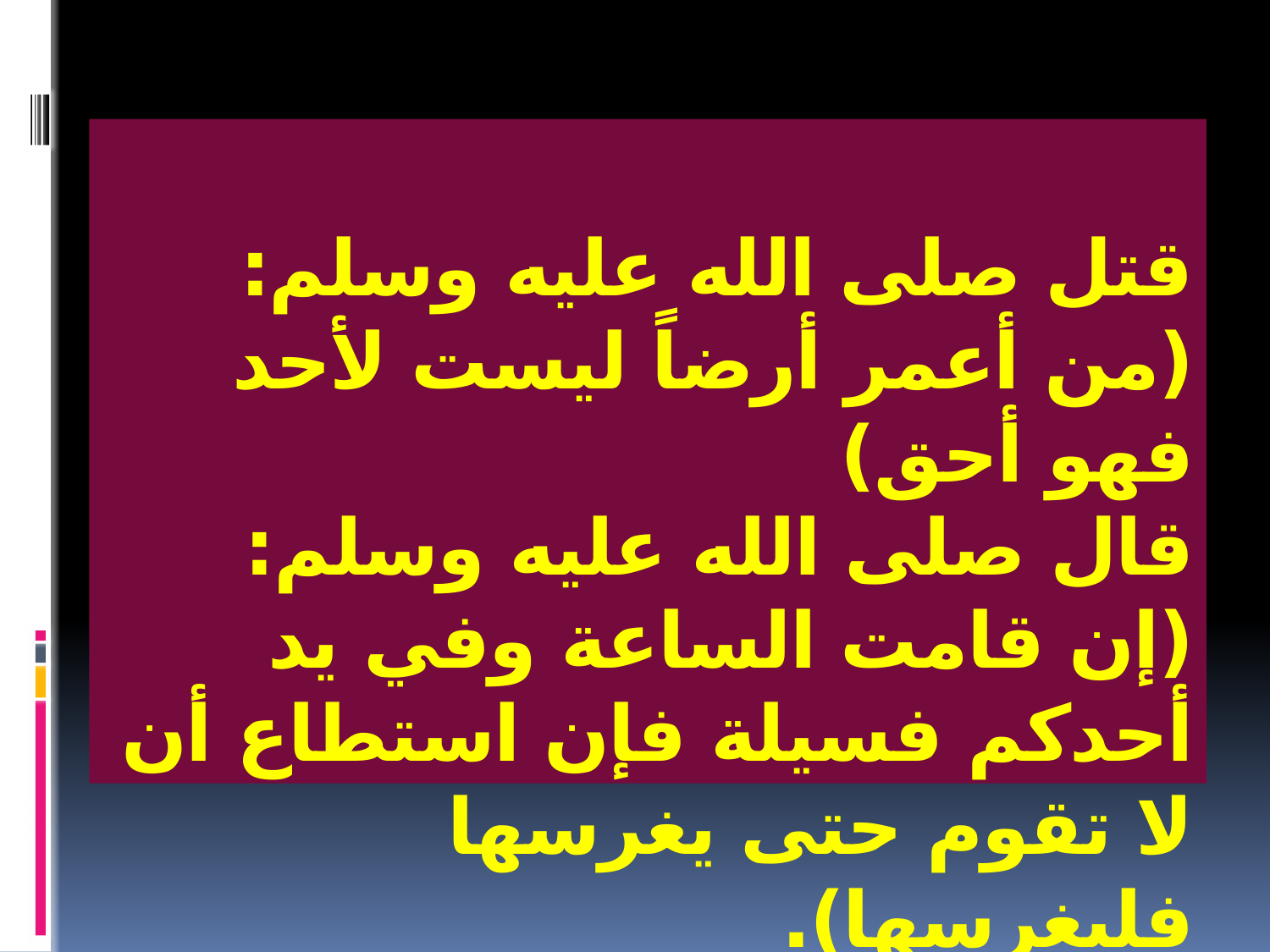

# قتل صلى الله عليه وسلم: (من أعمر أرضاً ليست لأحد فهو أحق) قال صلى الله عليه وسلم: (إن قامت الساعة وفي يد أحدكم فسيلة فإن استطاع أن لا تقوم حتى يغرسها فليغرسها).